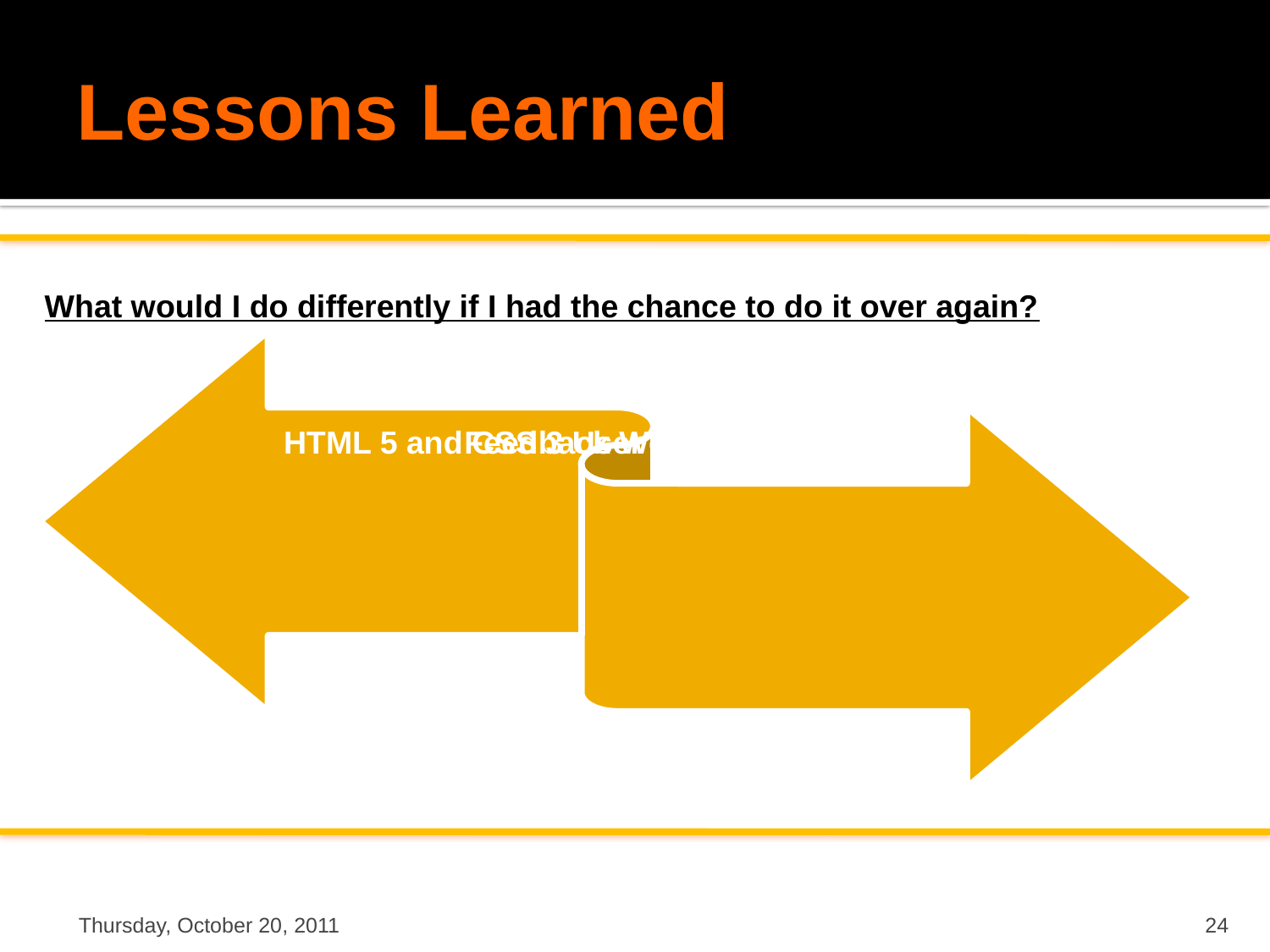

# Lessons Learned
What would I do differently if I had the chance to do it over again?

Thursday, October 20, 2011
24